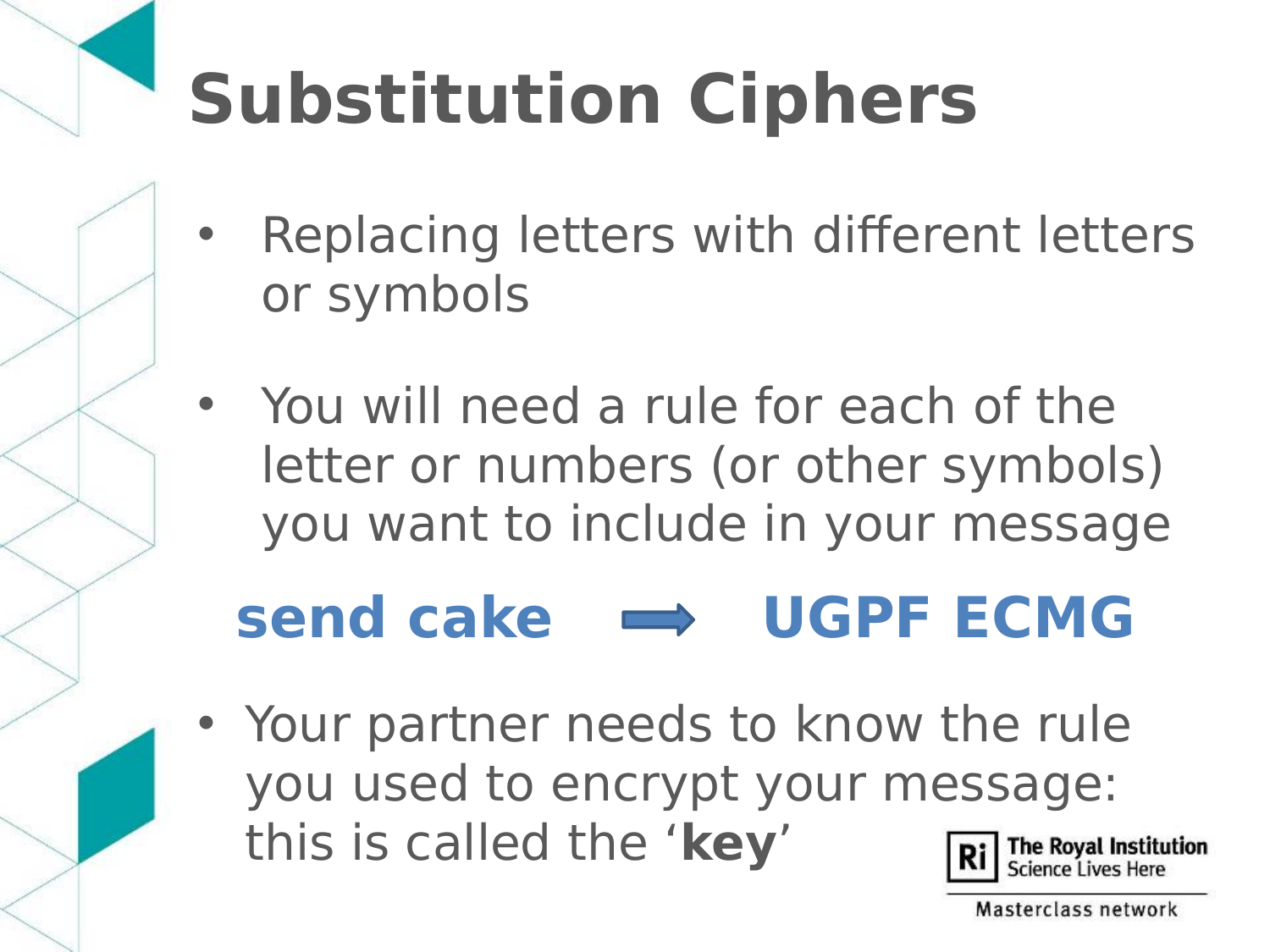

# Substitution Ciphers
Replacing letters with different letters or symbols
You will need a rule for each of the letter or numbers (or other symbols) you want to include in your message
send cake
UGPF ECMG

Your partner needs to know the rule you used to encrypt your message: this is called the ‘key’